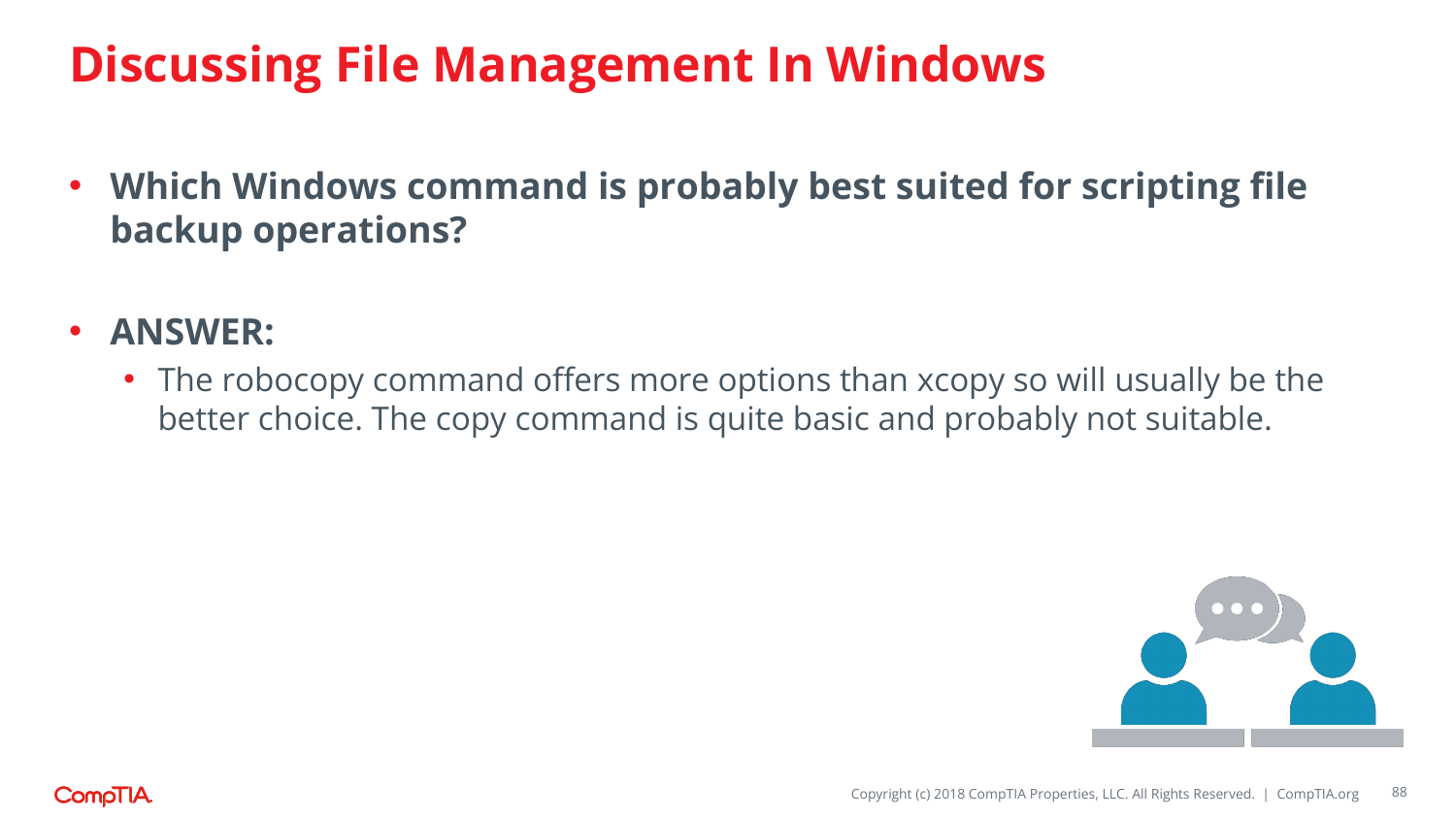

# Discussing File Management In Windows
Which Windows command is probably best suited for scripting file backup operations?

ANSWER:
The robocopy command offers more options than xcopy so will usually be the better choice. The copy command is quite basic and probably not suitable.
88